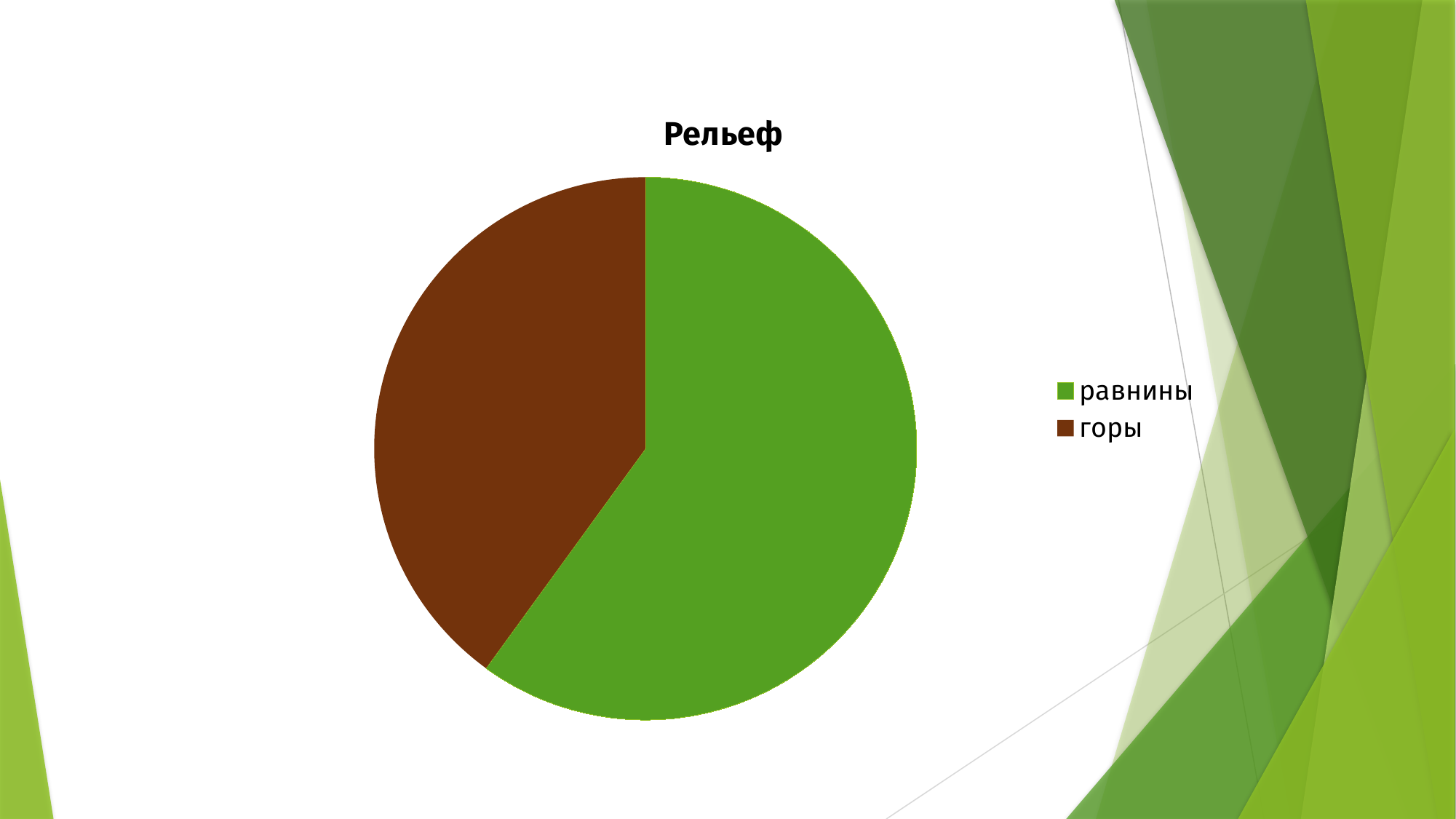

### Chart: Рельеф

| Category | Столбец1 |
|---|---|
| равнины | 60.0 |
| горы | 40.0 |